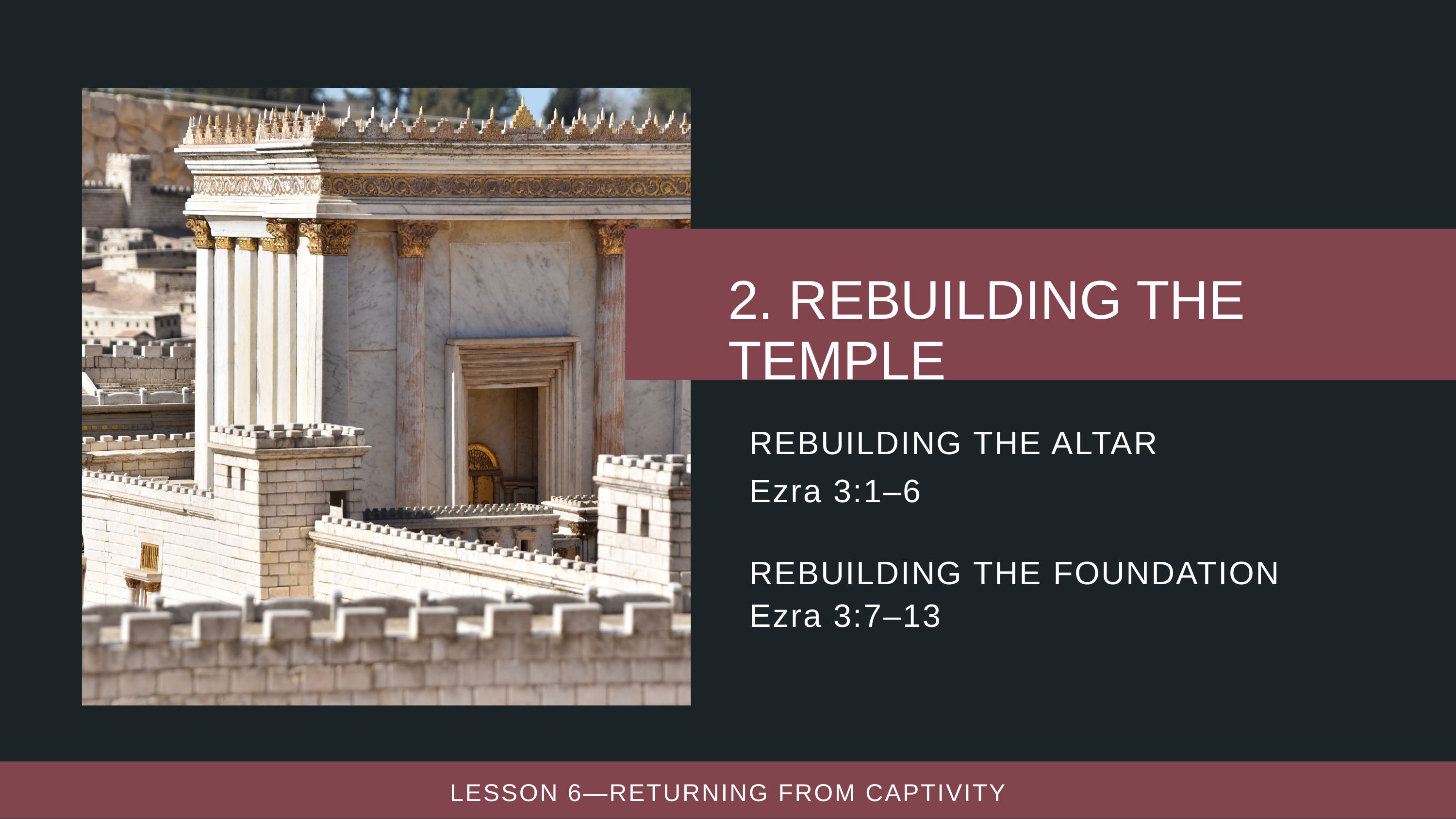

REBUILDING THE ALTAR
Ezra 3:1–6
REBUILDING THE FOUNDATION
Ezra 3:7–13